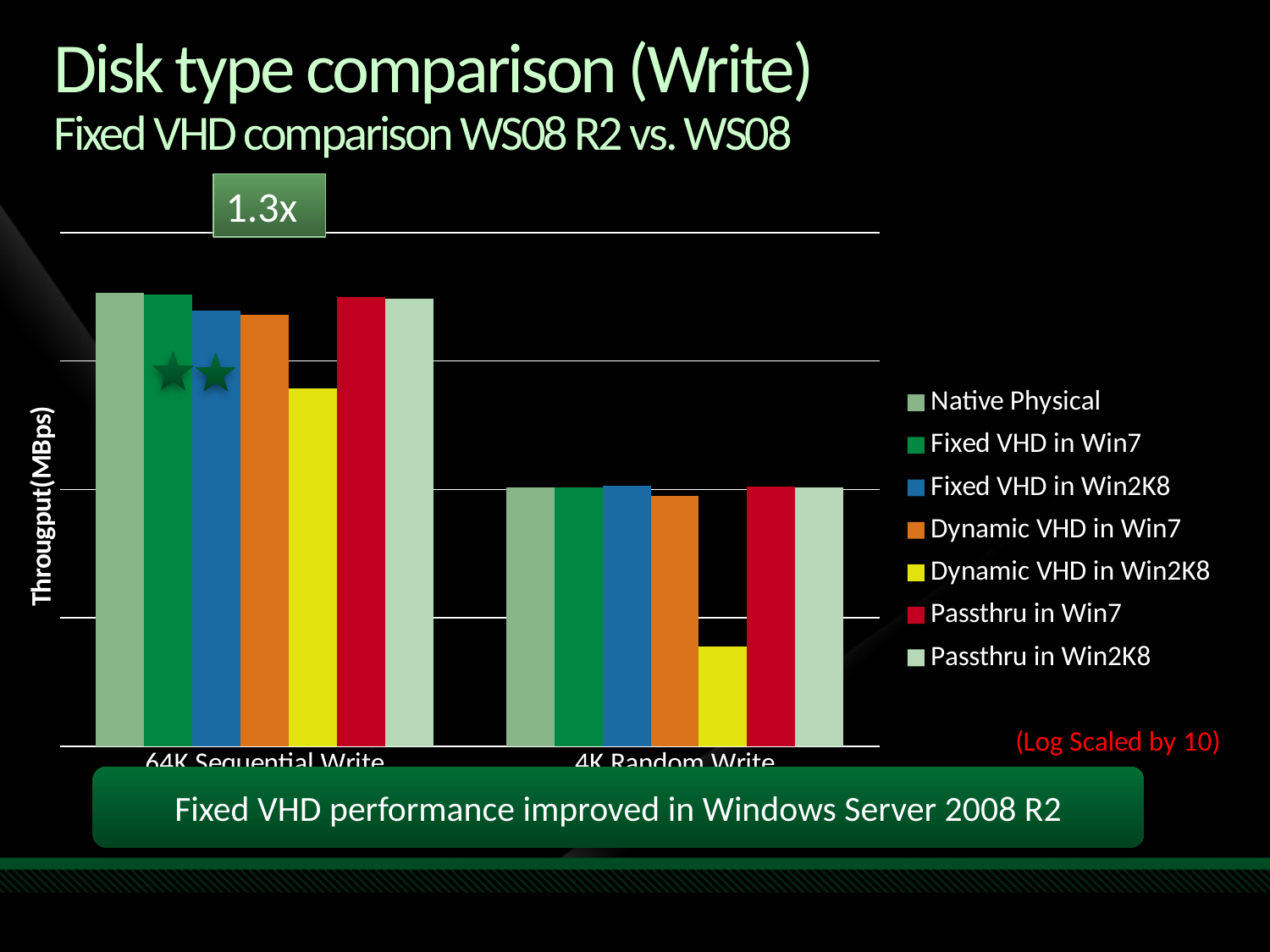

# Disk type comparison (Write) Fixed VHD comparison WS08 R2 vs. WS08
1.3x

### Chart

| Category | Native Physical |  |  |  |  |  |  |
|---|---|---|---|---|---|---|---|
| 64K Sequential Write | 338.3953819999999 | 327.974676 | 245.667924 | 230.465471 | 61.129434 | 315.22999999999894 | 305.38 |
| 4K Random Write | 10.353306000000037 | 10.438648 | 10.612020000000001 | 8.967979 | 0.602268 | 10.48 | 10.42 |

Fixed VHD performance improved in Windows Server 2008 R2